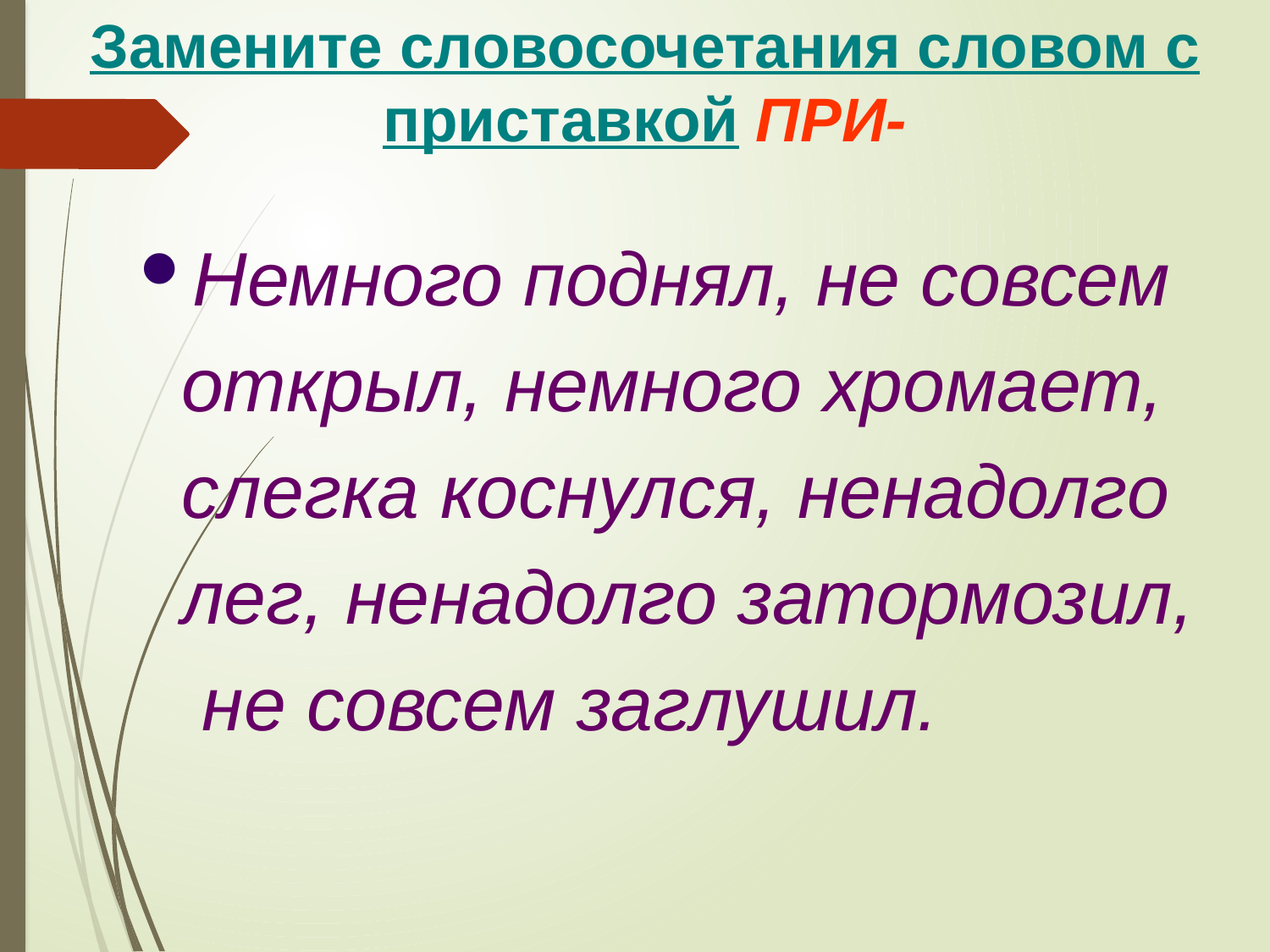

Замените словосочетания словом с приставкой ПРИ-
Немного поднял, не совсем
  открыл, немного хромает,
  слегка коснулся, ненадолго
  лег, ненадолго затормозил,
   не совсем заглушил.